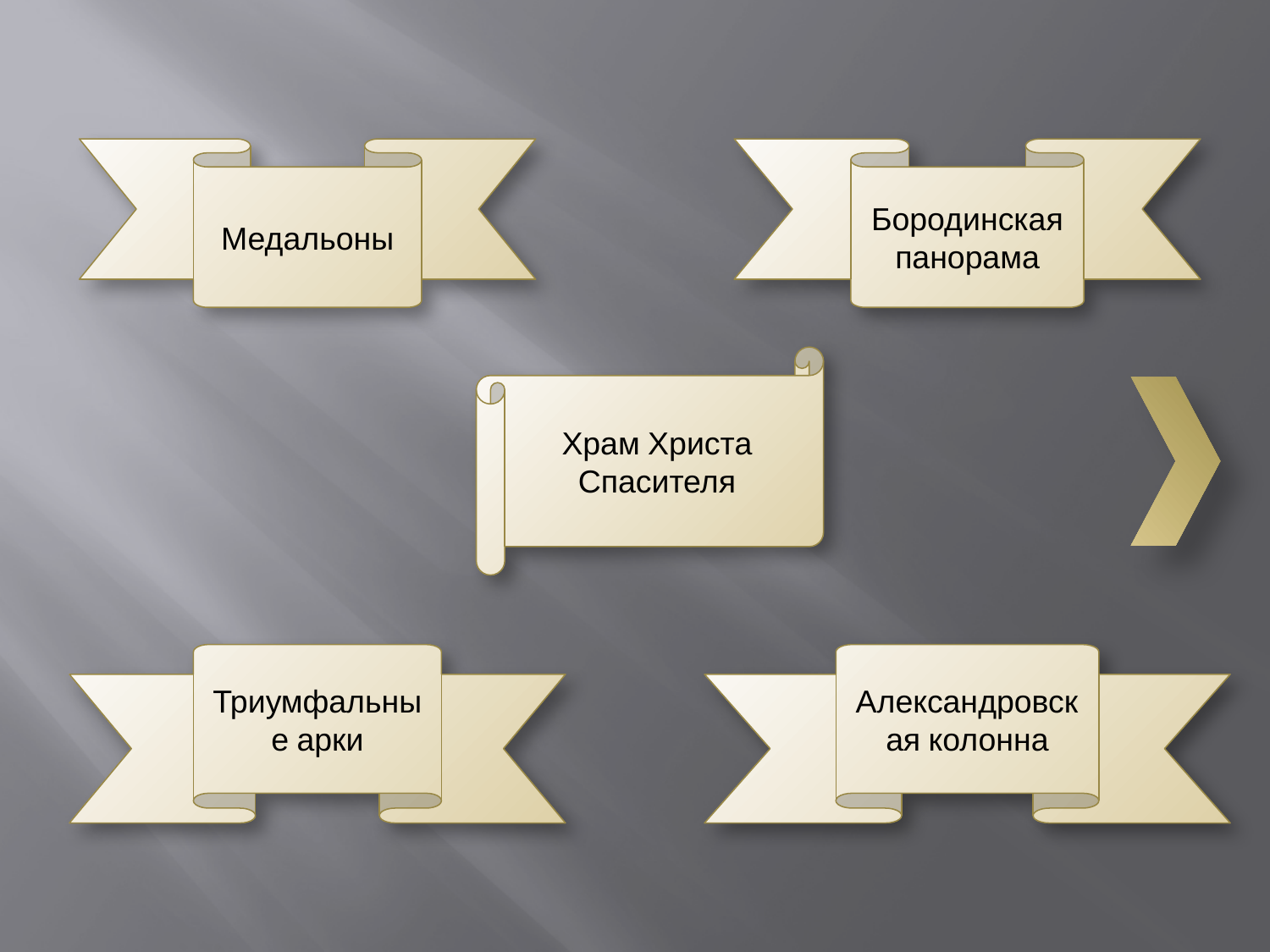

Медальоны
Бородинская панорама
Храм Христа Спасителя

Триумфальные арки
Александровская колонна